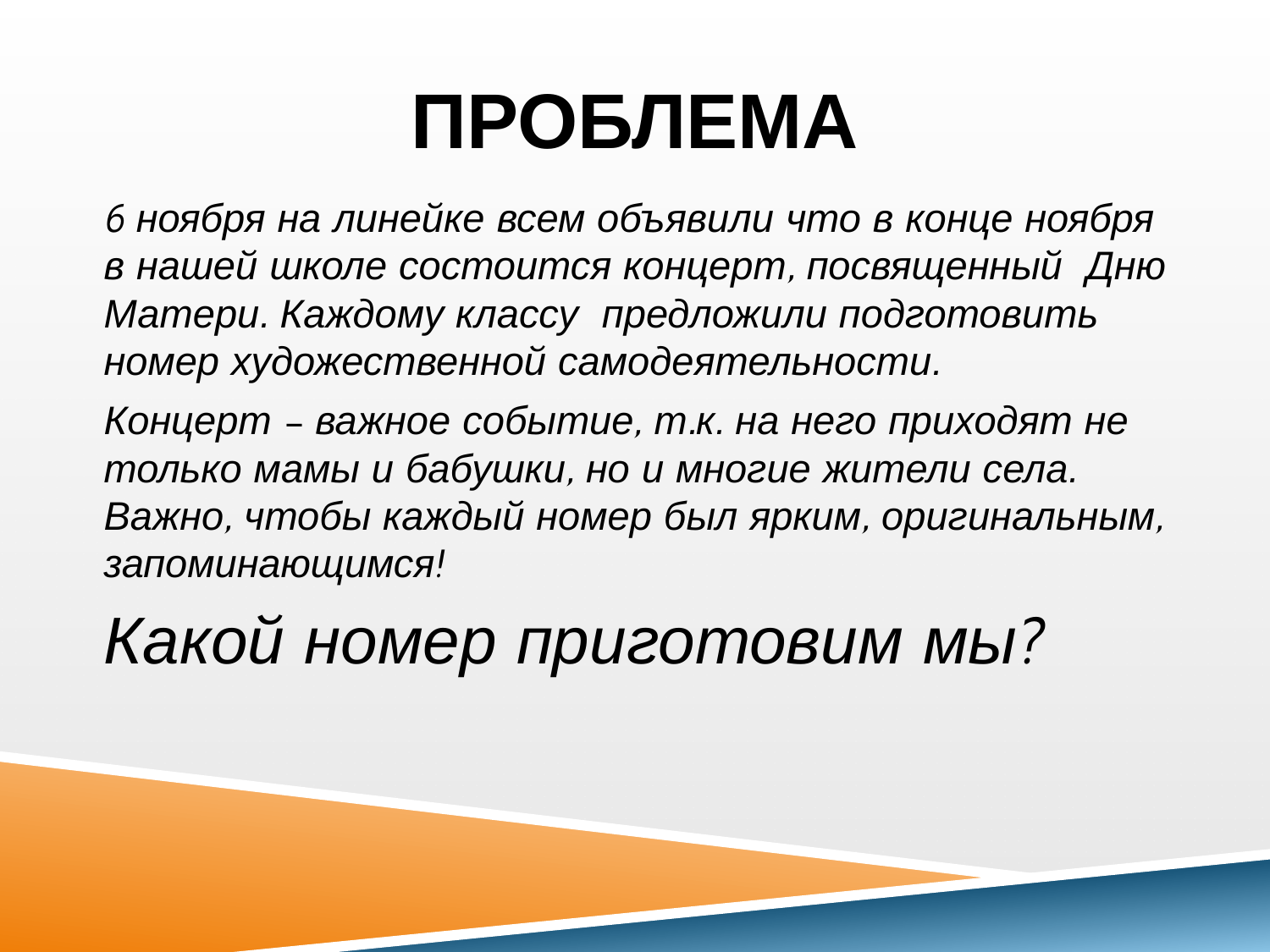

# Проблема
6 ноября на линейке всем объявили что в конце ноября в нашей школе состоится концерт, посвященный  Дню Матери. Каждому классу  предложили подготовить  номер художественной самодеятельности.
Концерт – важное событие, т.к. на него приходят не только мамы и бабушки, но и многие жители села. Важно, чтобы каждый номер был ярким, оригинальным, запоминающимся!
Какой номер приготовим мы?